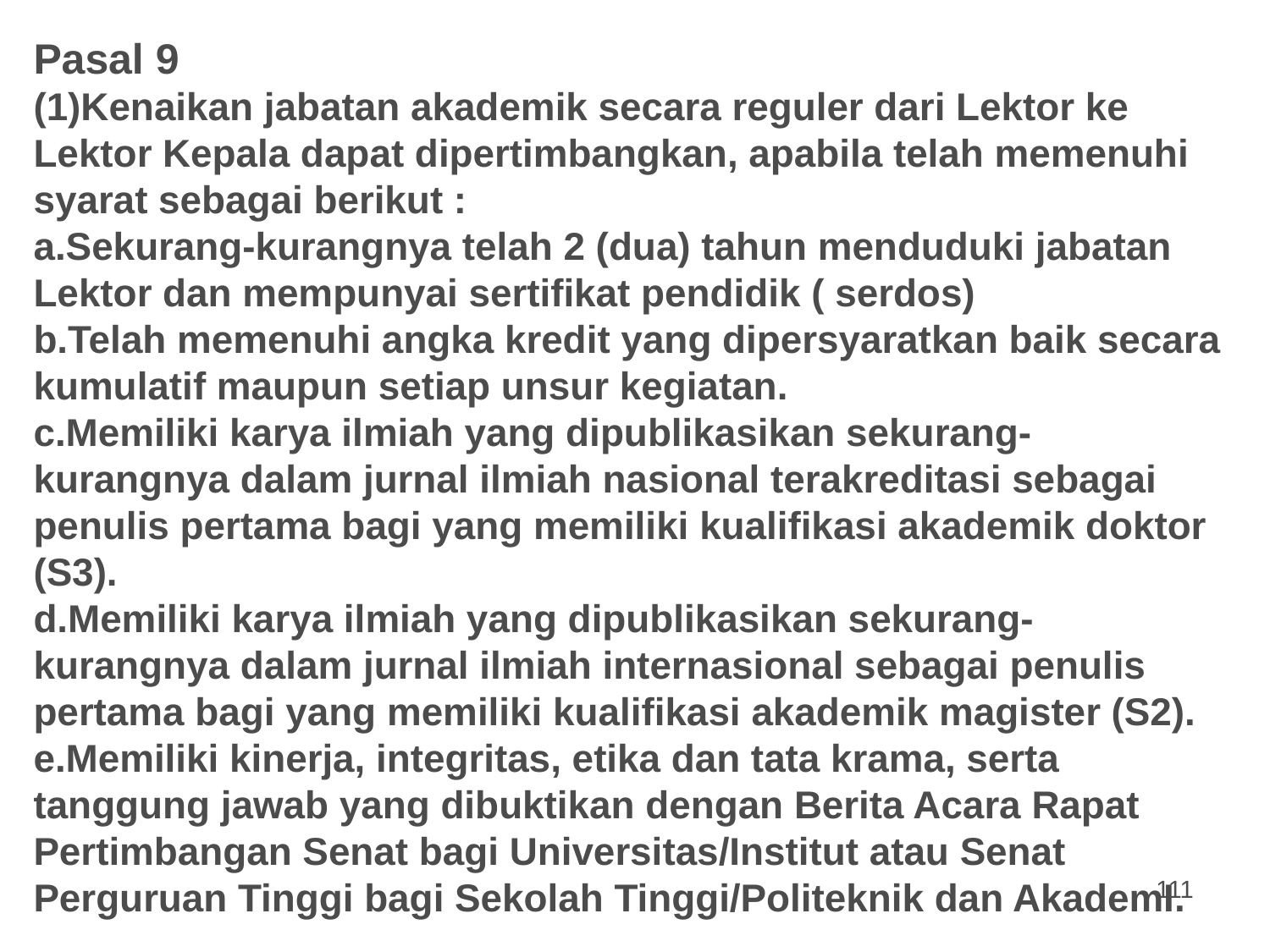

Pasal 9
(1)Kenaikan jabatan akademik secara reguler dari Lektor ke Lektor Kepala dapat dipertimbangkan, apabila telah memenuhi syarat sebagai berikut :
a.Sekurang-kurangnya telah 2 (dua) tahun menduduki jabatan Lektor dan mempunyai sertifikat pendidik ( serdos)
b.Telah memenuhi angka kredit yang dipersyaratkan baik secara kumulatif maupun setiap unsur kegiatan.
c.Memiliki karya ilmiah yang dipublikasikan sekurang-kurangnya dalam jurnal ilmiah nasional terakreditasi sebagai penulis pertama bagi yang memiliki kualifikasi akademik doktor (S3).
d.Memiliki karya ilmiah yang dipublikasikan sekurang-kurangnya dalam jurnal ilmiah internasional sebagai penulis pertama bagi yang memiliki kualifikasi akademik magister (S2).
e.Memiliki kinerja, integritas, etika dan tata krama, serta tanggung jawab yang dibuktikan dengan Berita Acara Rapat Pertimbangan Senat bagi Universitas/Institut atau Senat Perguruan Tinggi bagi Sekolah Tinggi/Politeknik dan AkademI.
111